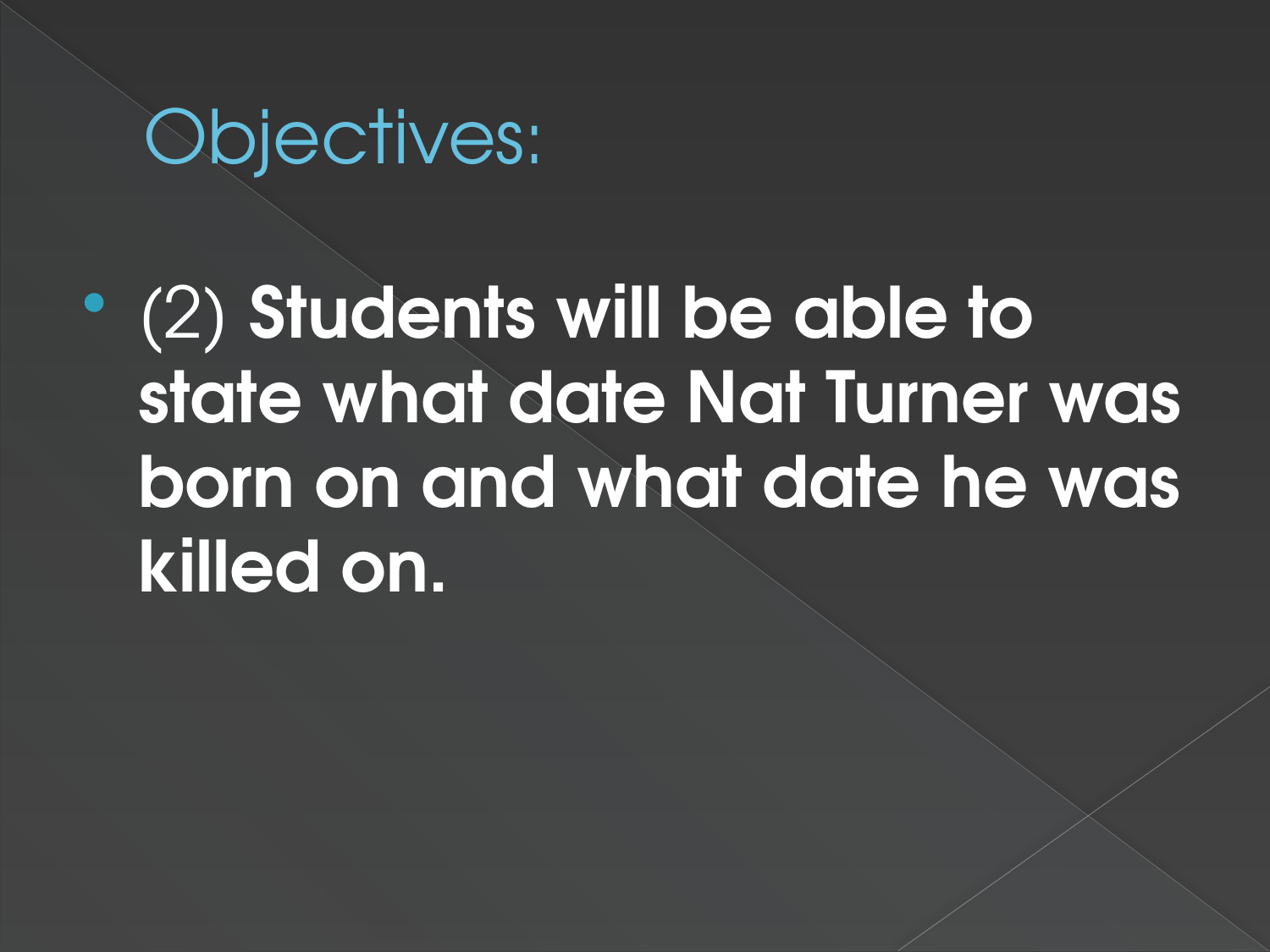

# Objectives:
(2) Students will be able to state what date Nat Turner was born on and what date he was killed on.